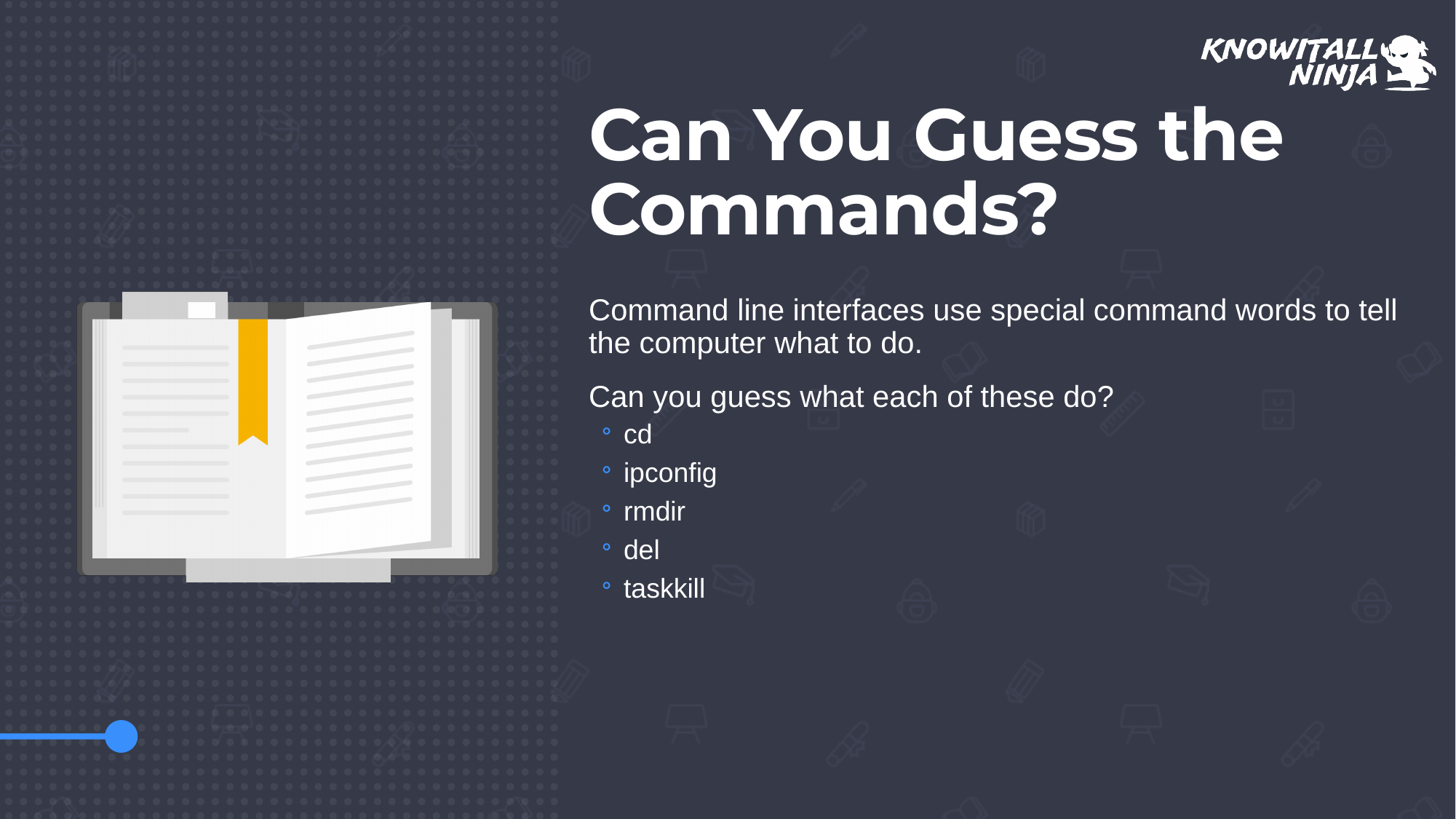

# Can You Guess the Commands?
Command line interfaces use special command words to tell the computer what to do.
Can you guess what each of these do?
cd
ipconfig
rmdir
del
taskkill